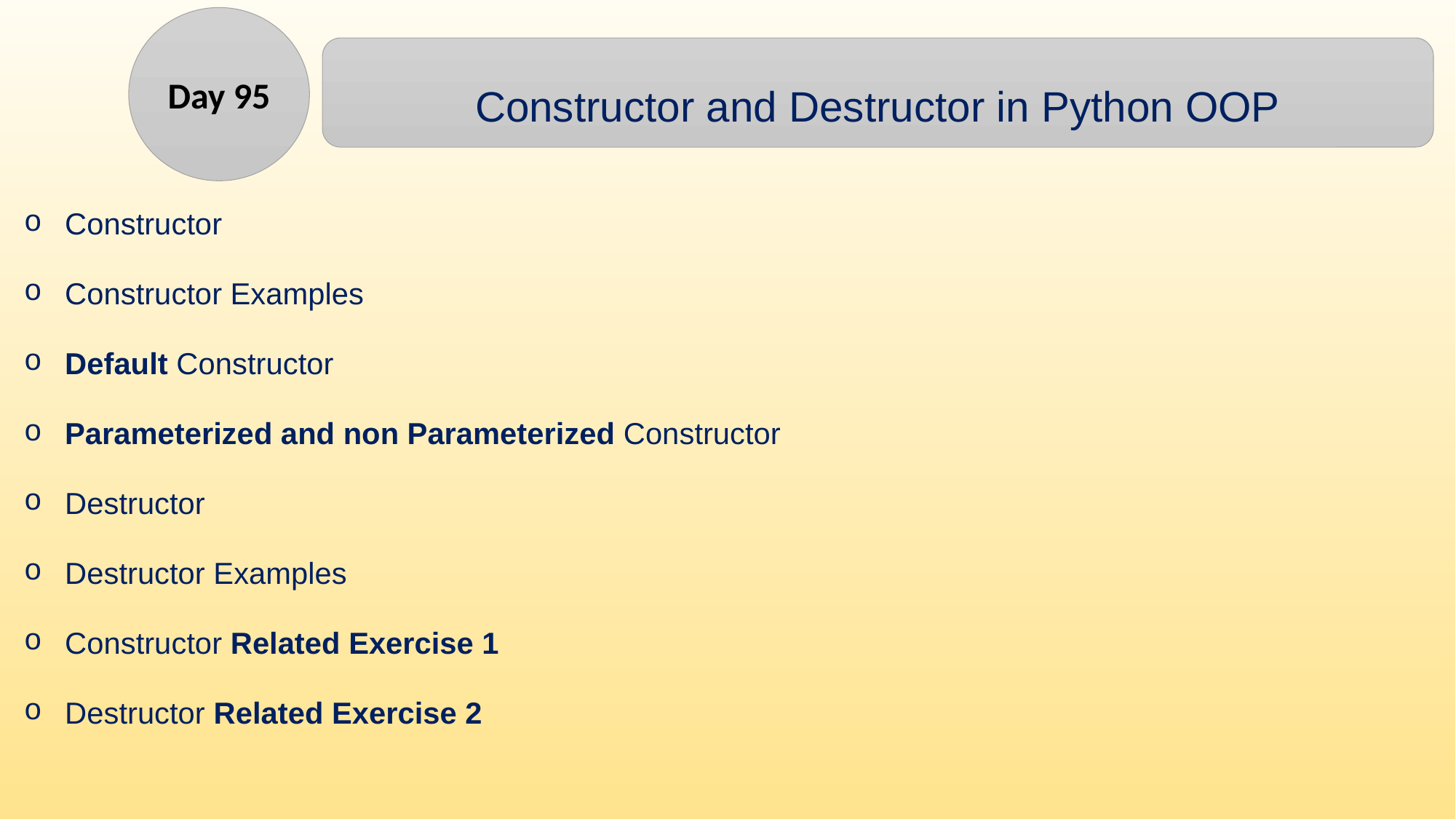

Day 95
Constructor and Destructor in Python OOP
Constructor
Constructor Examples
Default Constructor
Parameterized and non Parameterized Constructor
Destructor
Destructor Examples
Constructor Related Exercise 1
Destructor Related Exercise 2